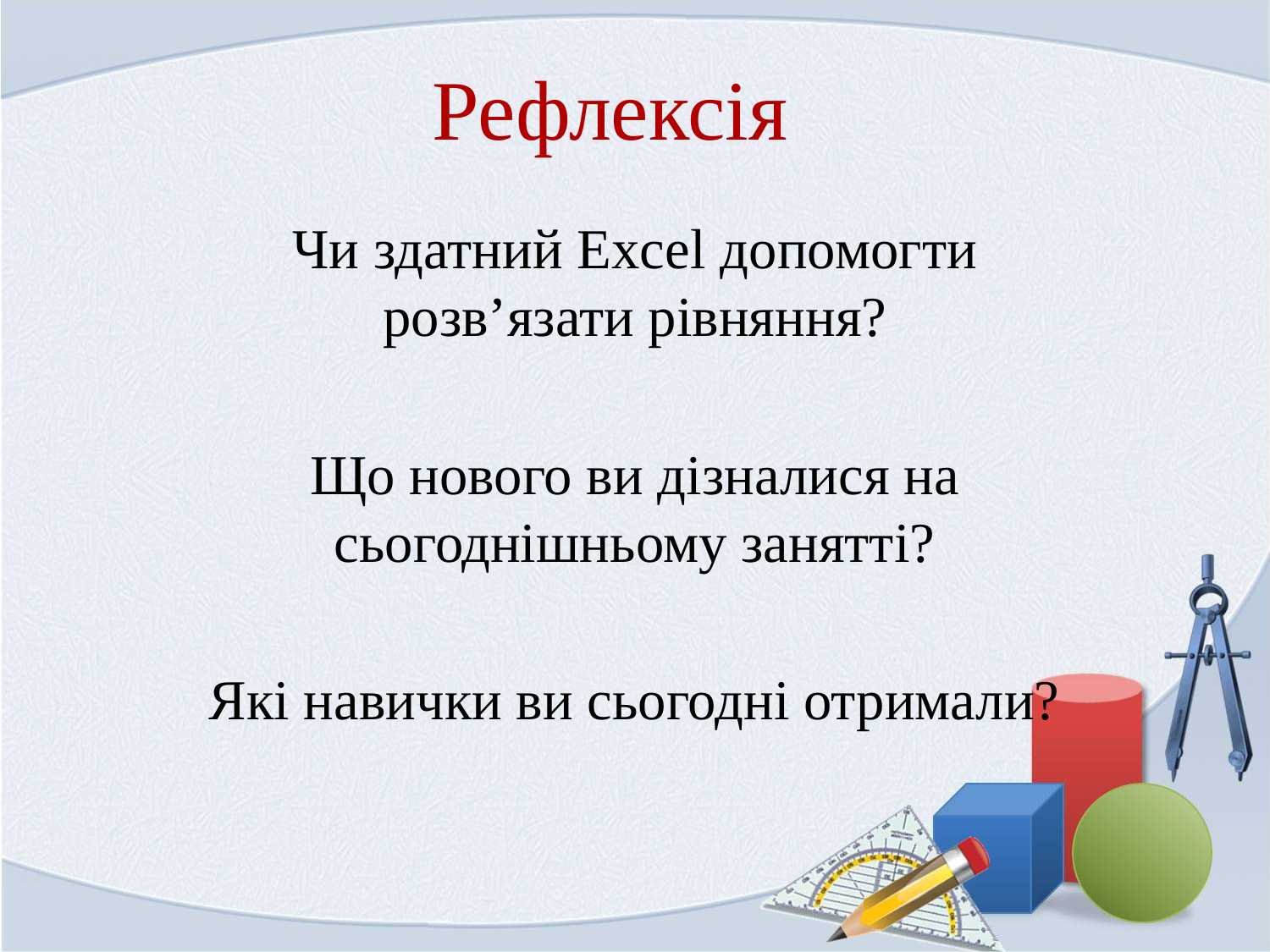

# Рефлексія
Чи здатний Excel допомогти розв’язати рівняння?

Що нового ви дізналися на сьогоднішньому занятті?

Які навички ви сьогодні отримали?